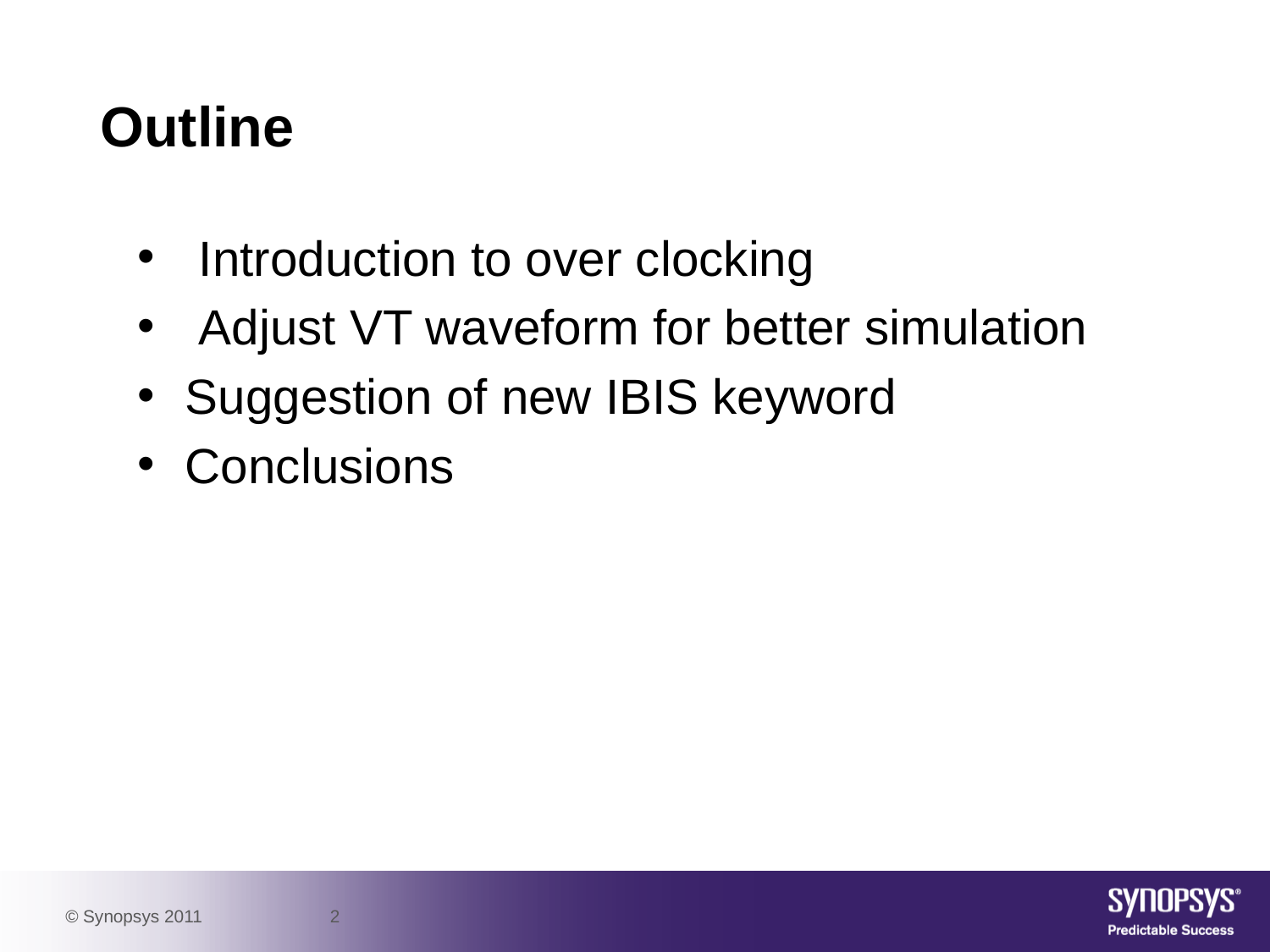

# Outline
 Introduction to over clocking
 Adjust VT waveform for better simulation
Suggestion of new IBIS keyword
Conclusions